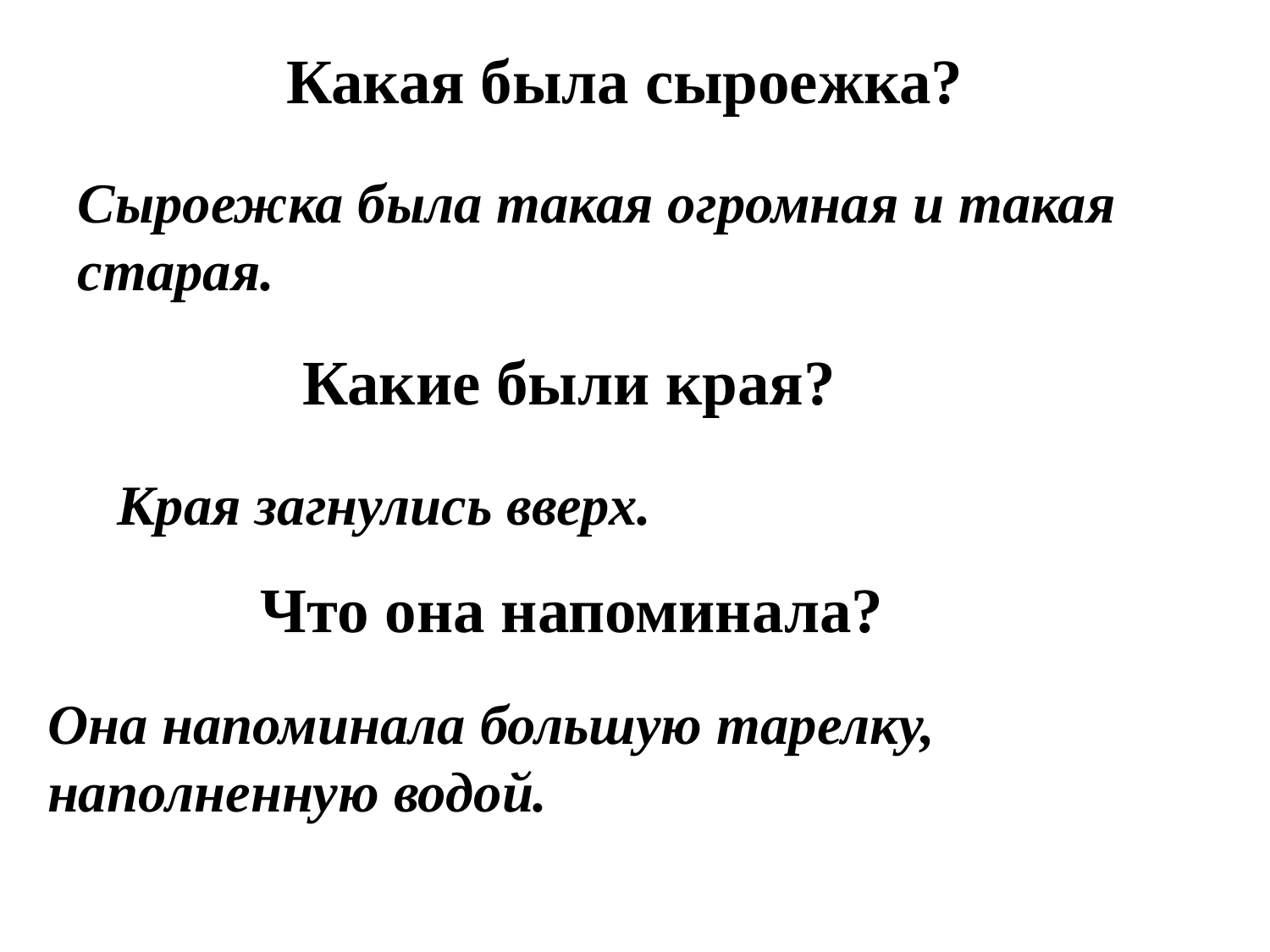

Какая была сыроежка?
Сыроежка была такая огромная и такая старая.
Какие были края?
Края загнулись вверх.
Что она напоминала?
Она напоминала большую тарелку, наполненную водой.